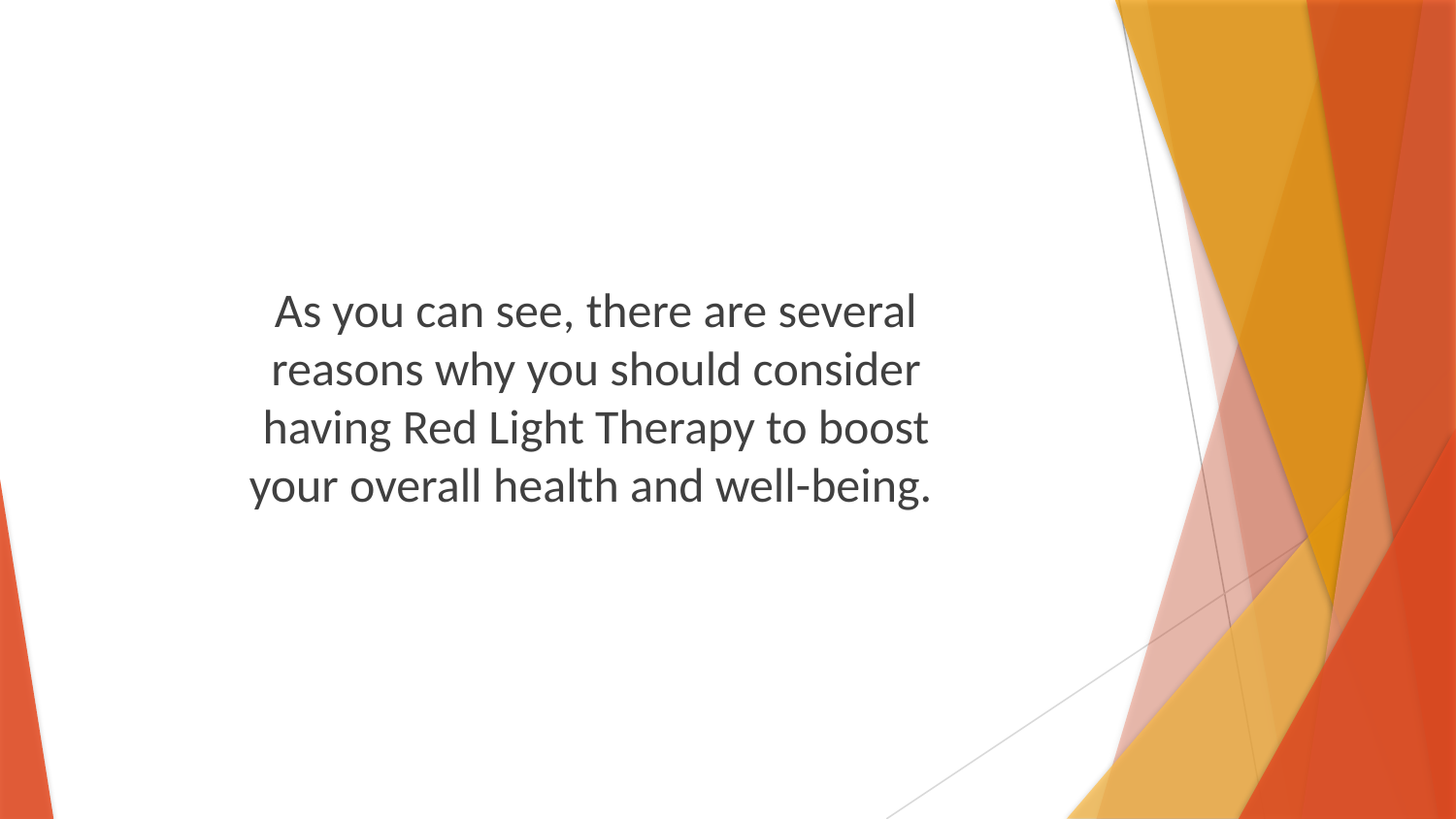

As you can see, there are several reasons why you should consider having Red Light Therapy to boost your overall health and well-being.